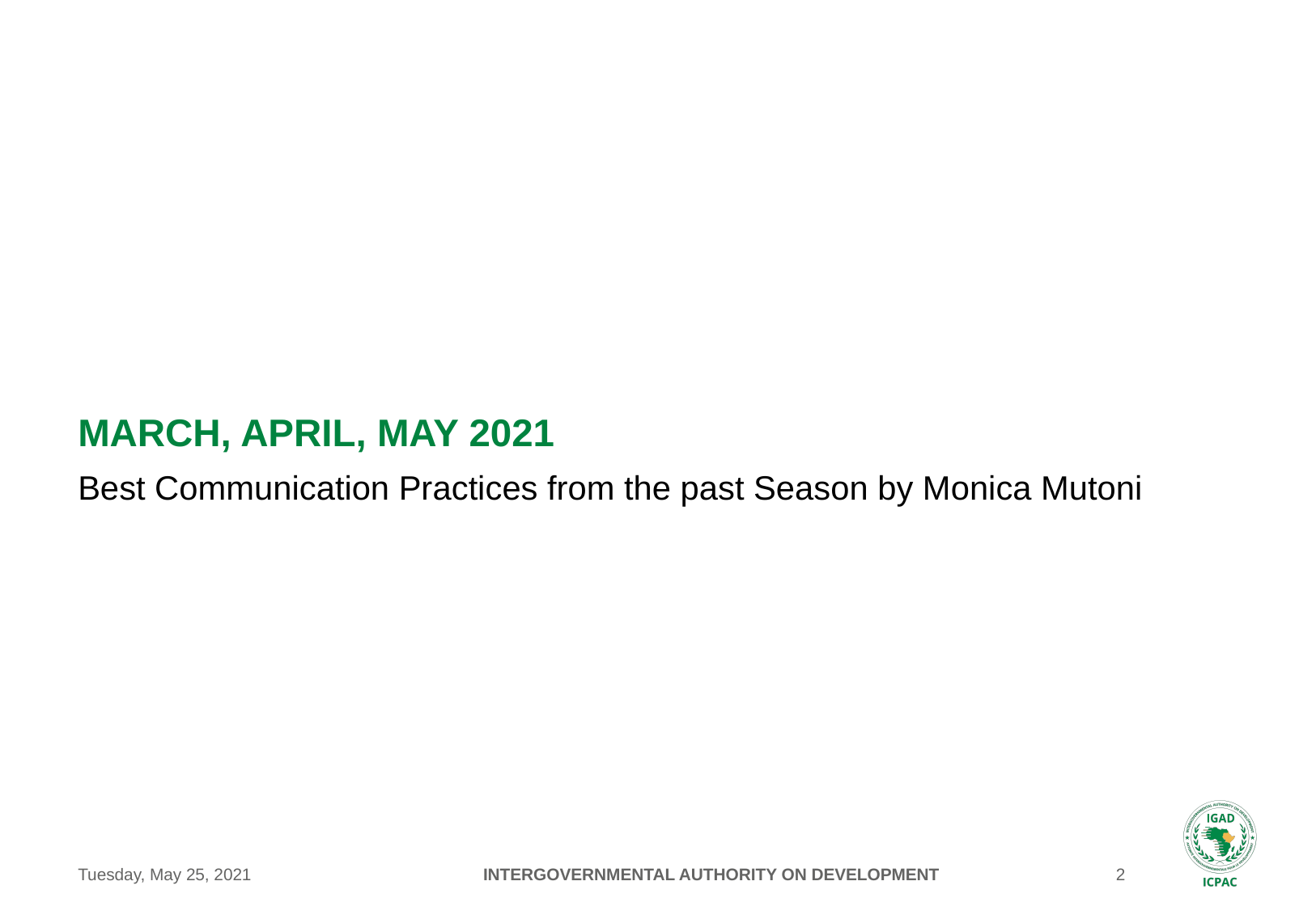

# march, April, may 2021
Best Communication Practices from the past Season by Monica Mutoni
Tuesday, May 25, 2021
INTERGOVERNMENTAL AUTHORITY ON DEVELOPMENT
2